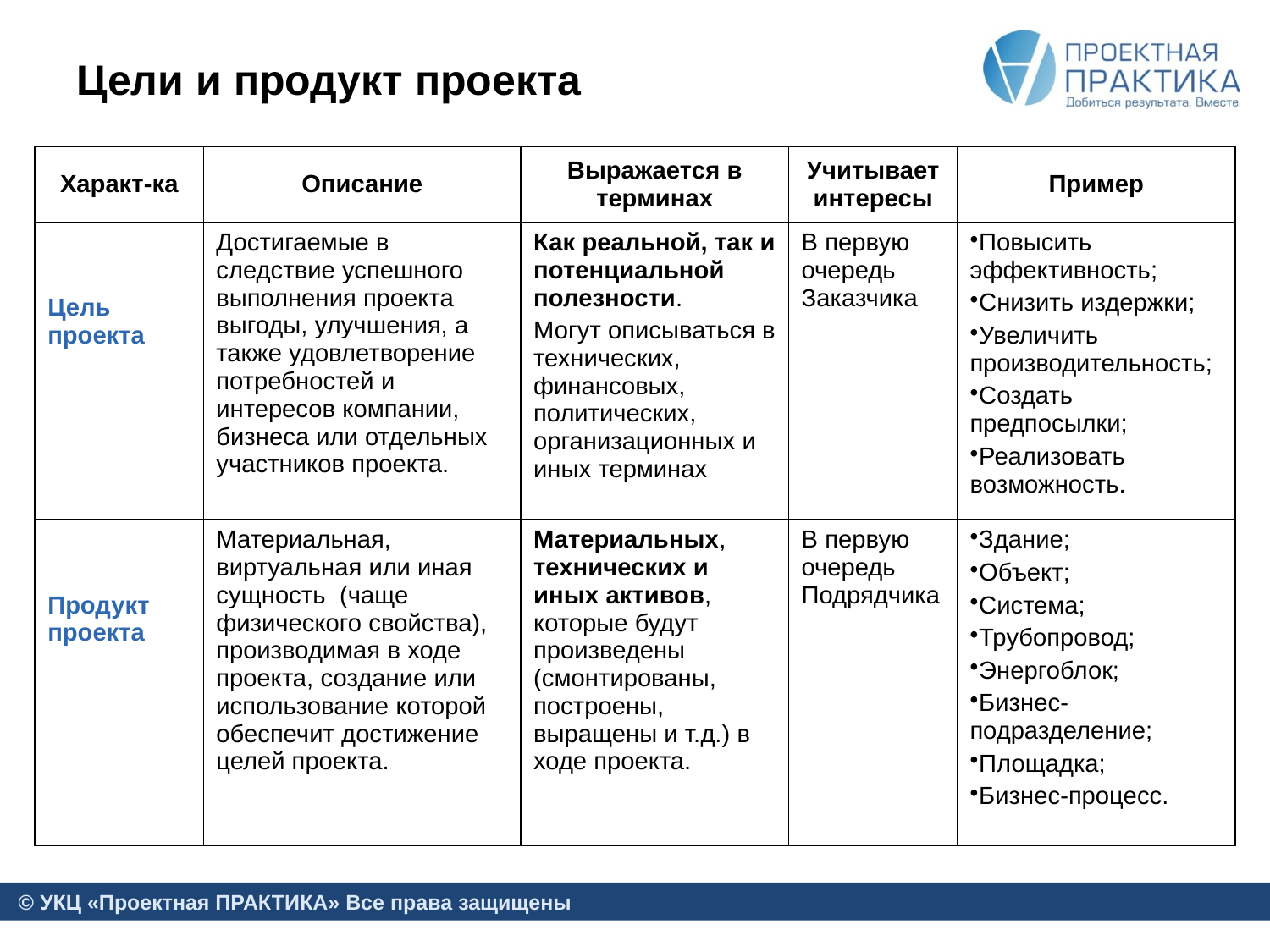

# Цели и продукт проекта
| Характ-ка | Описание | Выражается в терминах | Учитывает интересы | Пример |
| --- | --- | --- | --- | --- |
| Цель проекта | Достигаемые в следствие успешного выполнения проекта выгоды, улучшения, а также удовлетворение потребностей и интересов компании, бизнеса или отдельных участников проекта. | Как реальной, так и потенциальной полезности. Могут описываться в технических, финансовых, политических, организационных и иных терминах | В первую очередь Заказчика | Повысить эффективность; Снизить издержки; Увеличить производительность; Создать предпосылки; Реализовать возможность. |
| Продукт проекта | Материальная, виртуальная или иная сущность (чаще физического свойства), производимая в ходе проекта, создание или использование которой обеспечит достижение целей проекта. | Материальных, технических и иных активов, которые будут произведены (смонтированы, построены, выращены и т.д.) в ходе проекта. | В первую очередь Подрядчика | Здание; Объект; Система; Трубопровод; Энергоблок; Бизнес-подразделение; Площадка; Бизнес-процесс. |